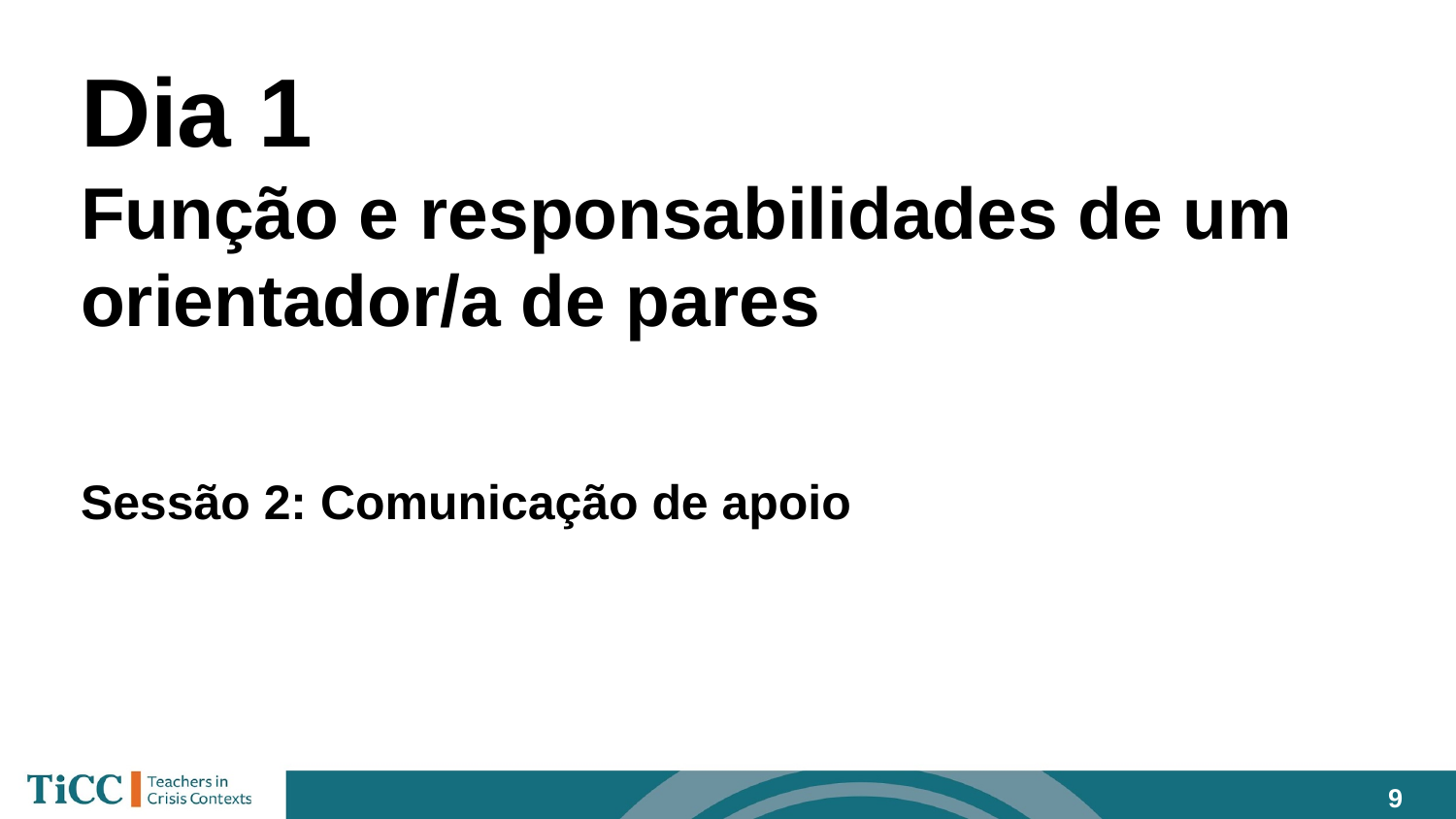

# Dia 1
Função e responsabilidades de um
orientador/a de pares
Sessão 2: Comunicação de apoio
9